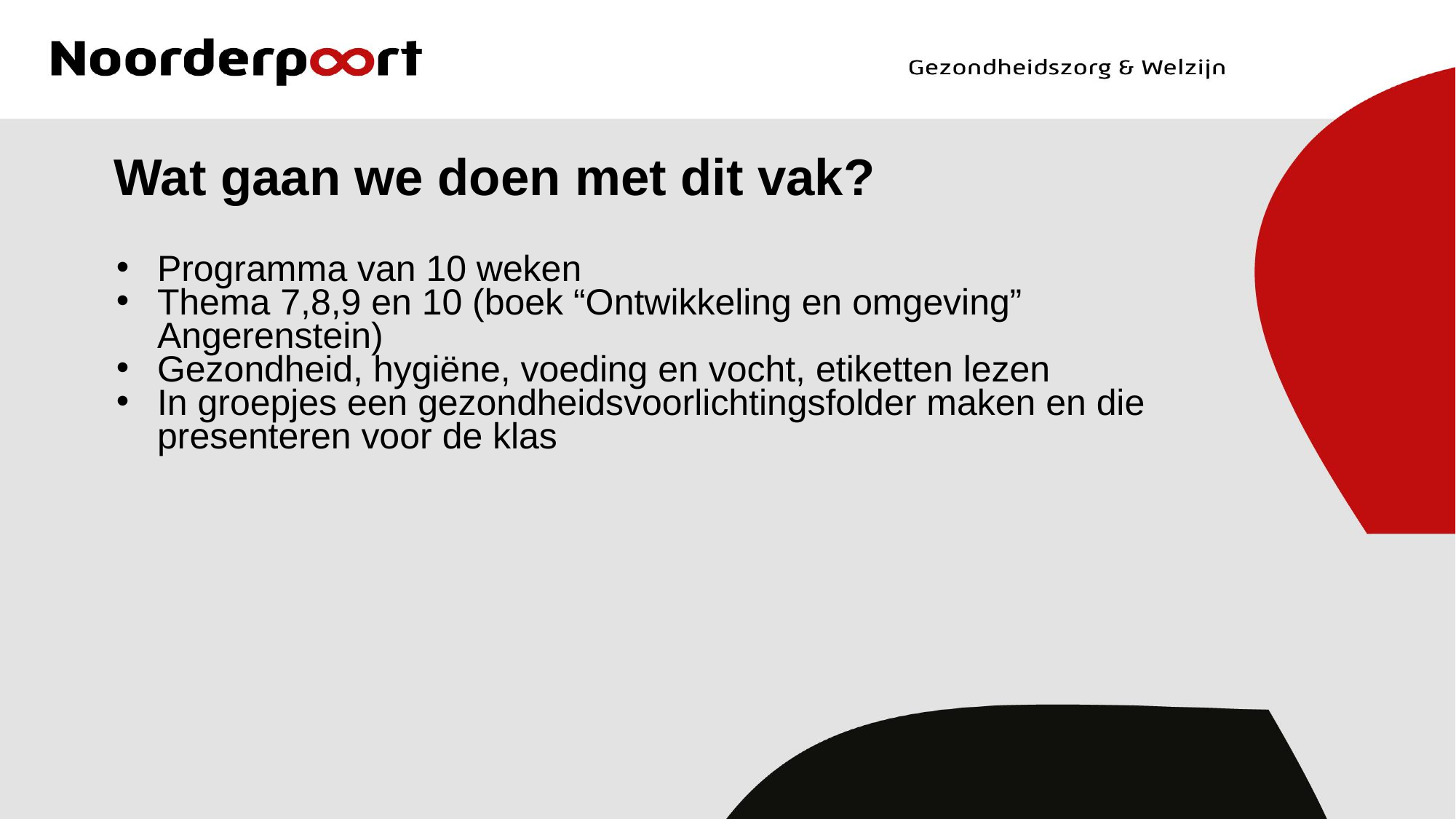

# Wat gaan we doen met dit vak?
Programma van 10 weken
Thema 7,8,9 en 10 (boek “Ontwikkeling en omgeving” Angerenstein)
Gezondheid, hygiëne, voeding en vocht, etiketten lezen
In groepjes een gezondheidsvoorlichtingsfolder maken en die presenteren voor de klas